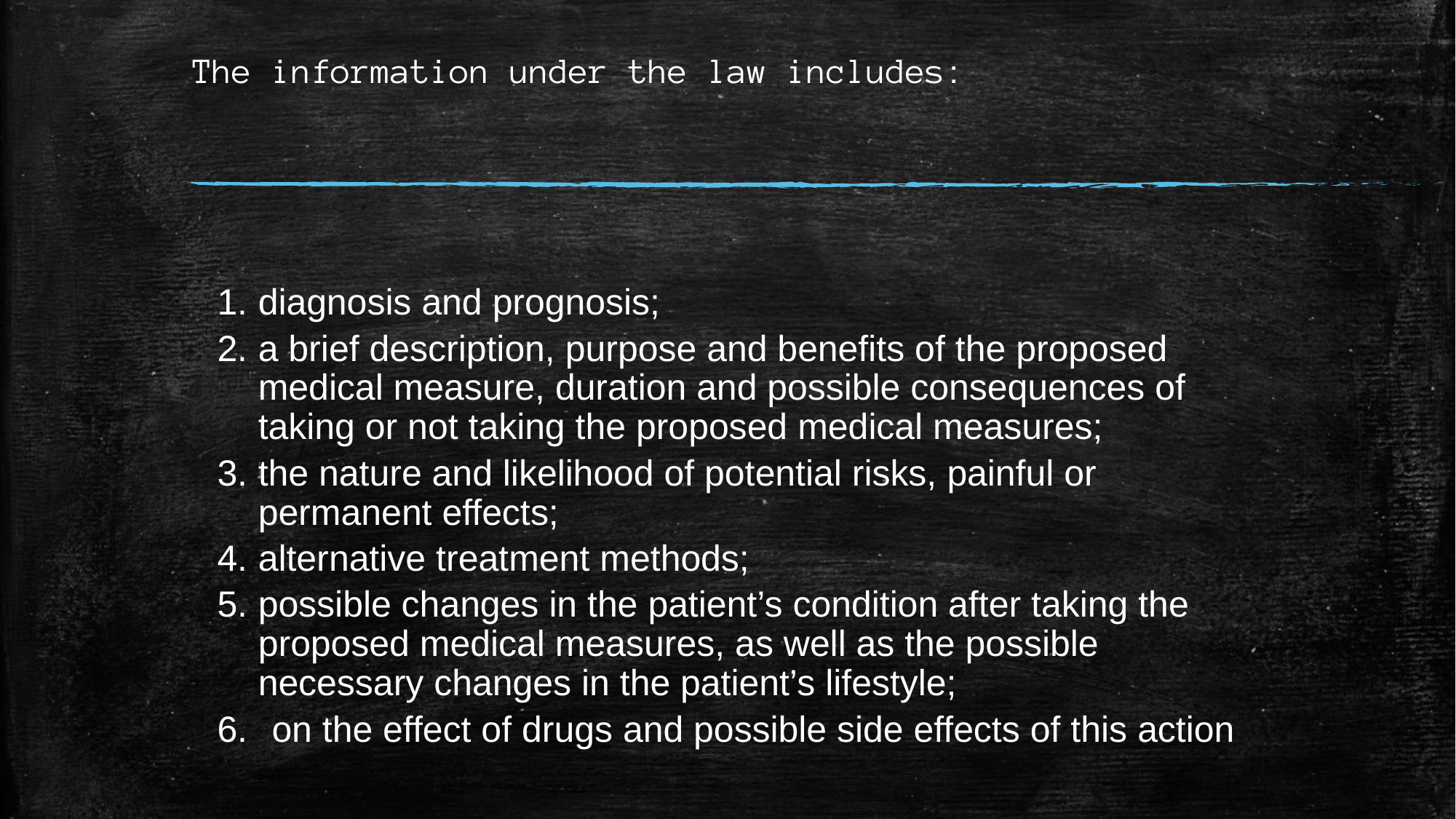

# The information under the law includes:

diagnosis and prognosis;
a brief description, purpose and beneﬁts of the proposed medical measure, duration and possible consequences of taking or not taking the proposed medical measures;
the nature and likelihood of potential risks, painful or permanent effects;
alternative treatment methods;
possible changes in the patient’s condition after taking the proposed medical measures, as well as the possible necessary changes in the patient’s lifestyle;
on the effect of drugs and possible side effects of this action